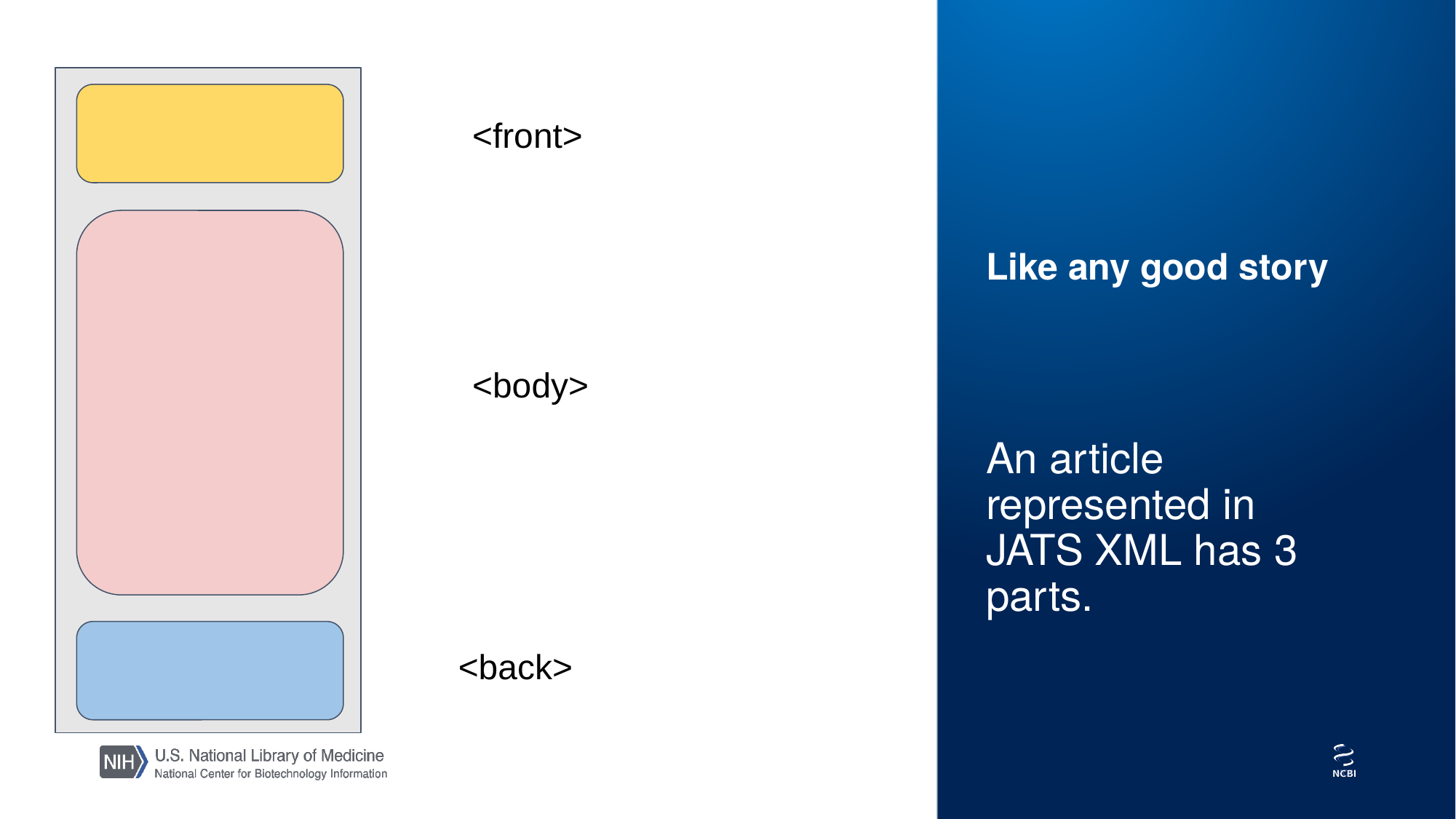

<front>
Like any good story

An article represented in JATS XML has 3 parts.
<body>

<back>